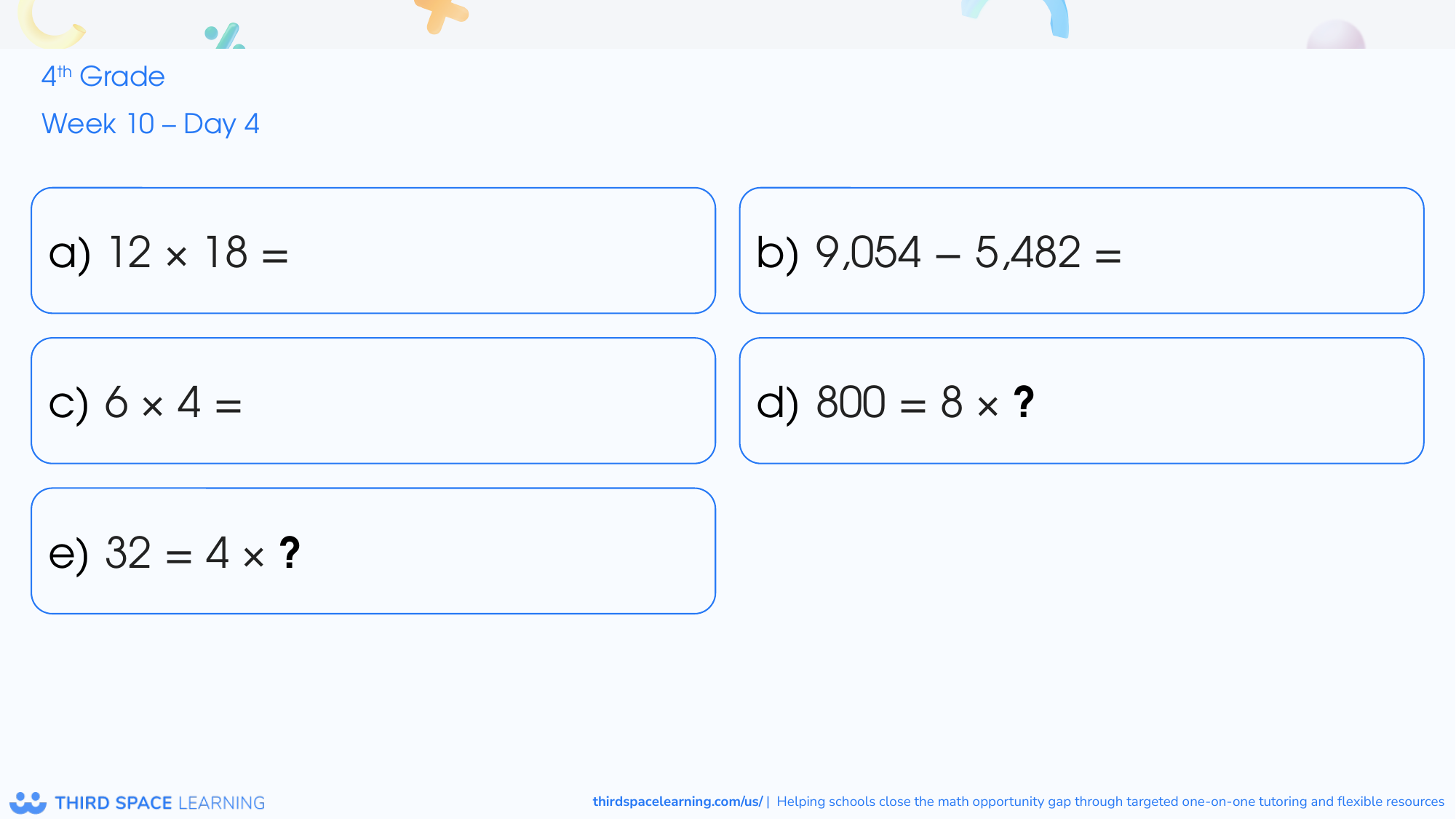

4th Grade
Week 10 – Day 4
12 × 18 =
9,054 − 5,482 =
6 × 4 =
800 = 8 × ?
32 = 4 × ?